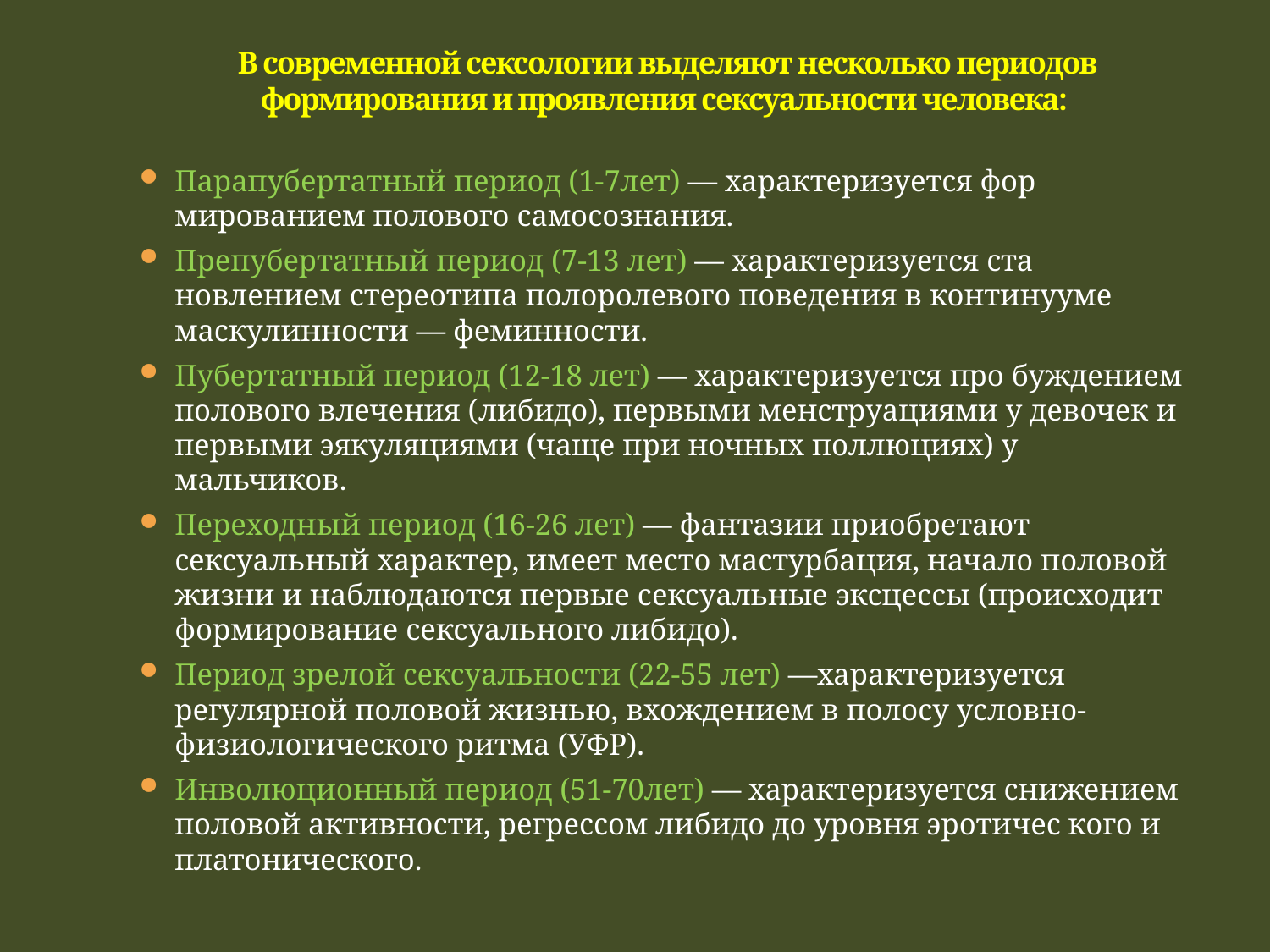

# В современной сексологии выделяют несколько периодов формирования и проявления сексуальности человека:
Парапубертатный период (1-7лет) — характеризуется фор мированием полового самосознания.
Препубертатный период (7-13 лет) — характеризуется ста новлением стереотипа полоролевого поведения в континууме маскулинности — феминности.
Пубертатный период (12-18 лет) — характеризуется про буждением полового влечения (либидо), первыми менструациями у девочек и первыми эякуляциями (чаще при ночных поллюциях) у мальчиков.
Переходный период (16-26 лет) — фантазии приобретают сексуальный характер, имеет место мастурбация, начало половой жизни и наблюдаются первые сексуальные эксцессы (происходит формирование сексуального либидо).
Период зрелой сексуальности (22-55 лет) —характеризуется  регулярной половой жизнью, вхождением в полосу условно-физиологического ритма (УФР).
Инволюционный период (51-70лет) — характеризуется снижением половой активности, регрессом либидо до уровня эротичес кого и платонического.